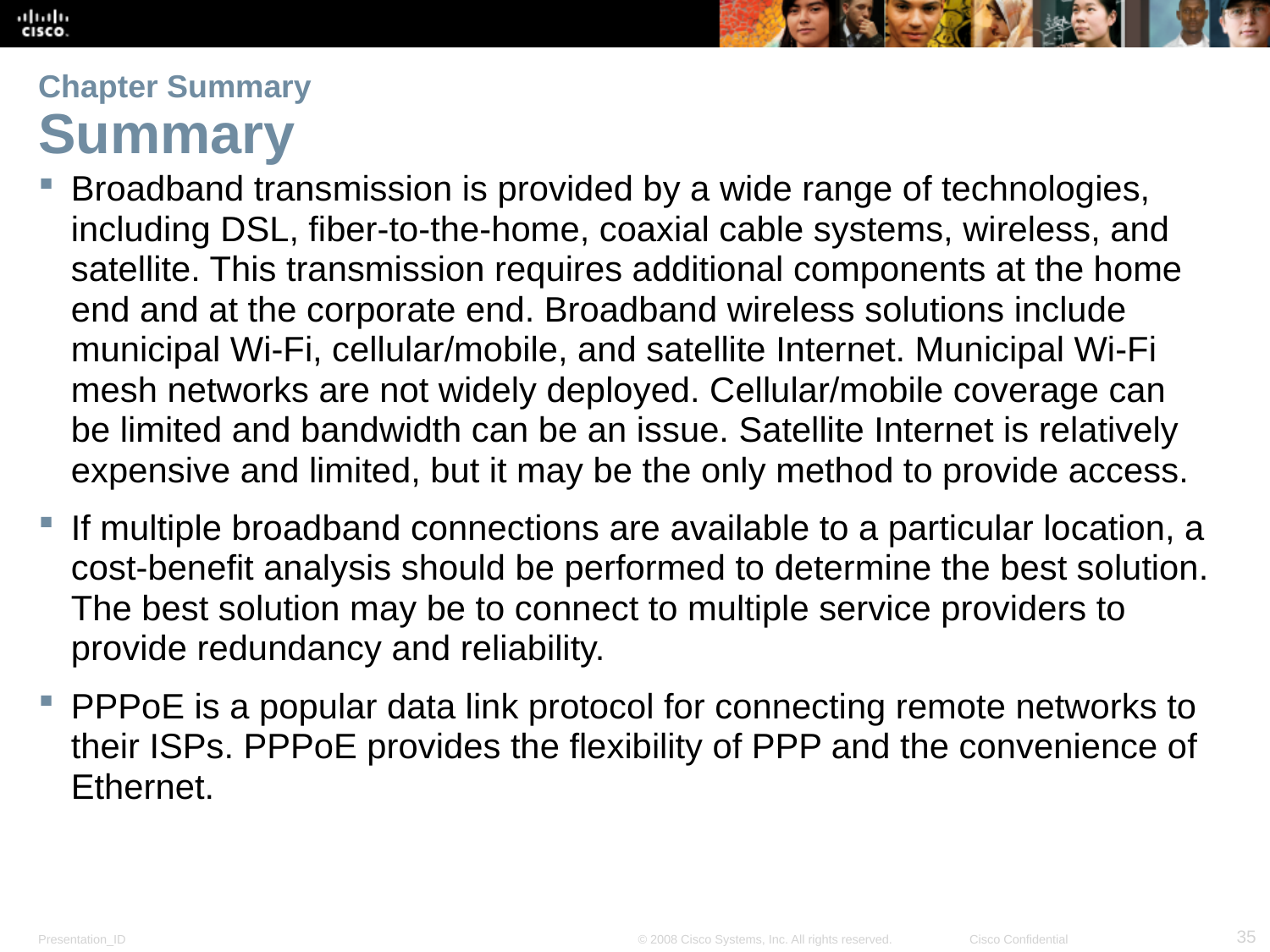

# Chapter Summary Summary
Broadband transmission is provided by a wide range of technologies, including DSL, fiber-to-the-home, coaxial cable systems, wireless, and satellite. This transmission requires additional components at the home end and at the corporate end. Broadband wireless solutions include municipal Wi-Fi, cellular/mobile, and satellite Internet. Municipal Wi-Fi mesh networks are not widely deployed. Cellular/mobile coverage can be limited and bandwidth can be an issue. Satellite Internet is relatively expensive and limited, but it may be the only method to provide access.
If multiple broadband connections are available to a particular location, a cost-benefit analysis should be performed to determine the best solution. The best solution may be to connect to multiple service providers to provide redundancy and reliability.
PPPoE is a popular data link protocol for connecting remote networks to their ISPs. PPPoE provides the flexibility of PPP and the convenience of Ethernet.